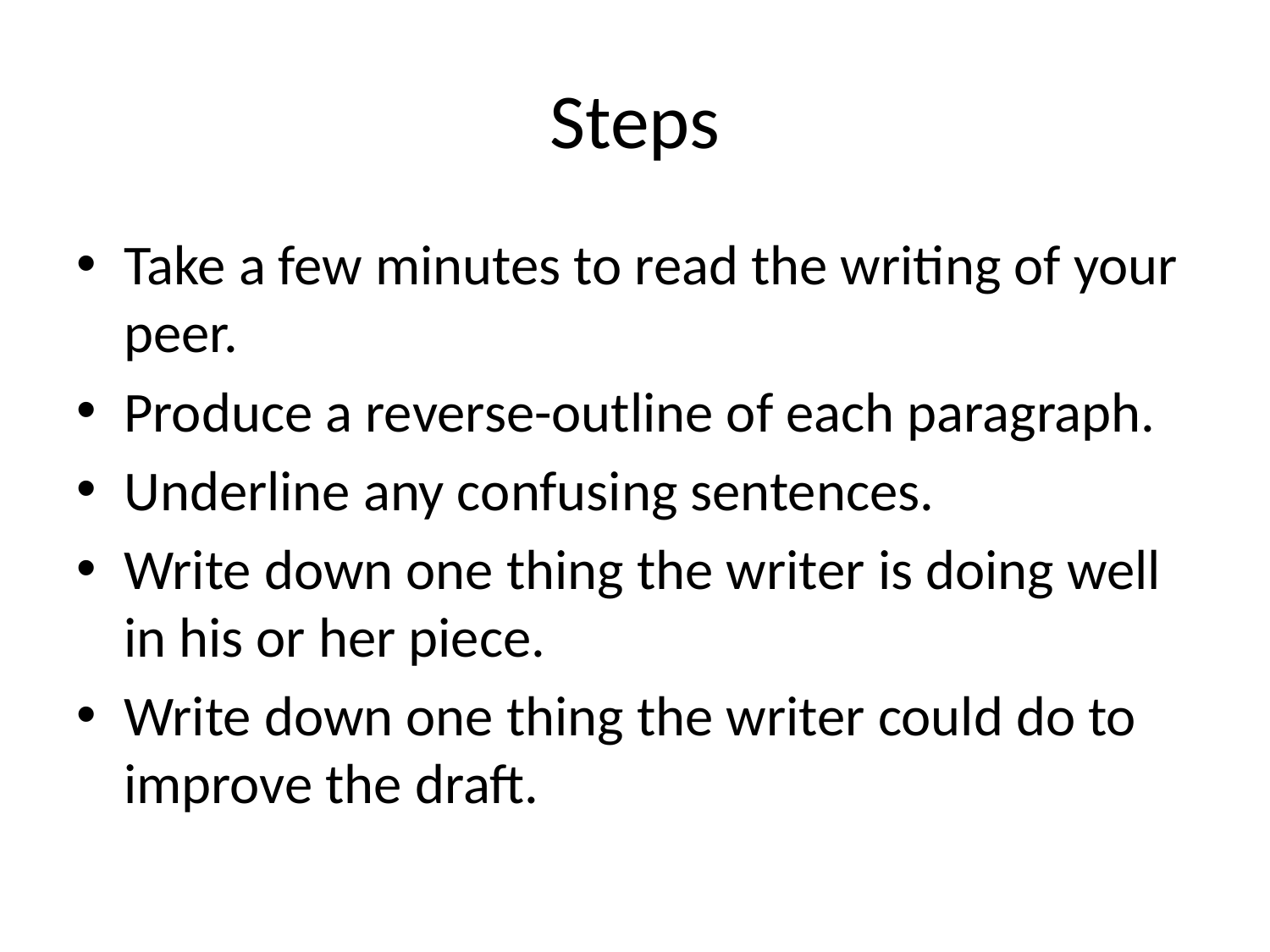

# Steps
Take a few minutes to read the writing of your peer.
Produce a reverse-outline of each paragraph.
Underline any confusing sentences.
Write down one thing the writer is doing well in his or her piece.
Write down one thing the writer could do to improve the draft.